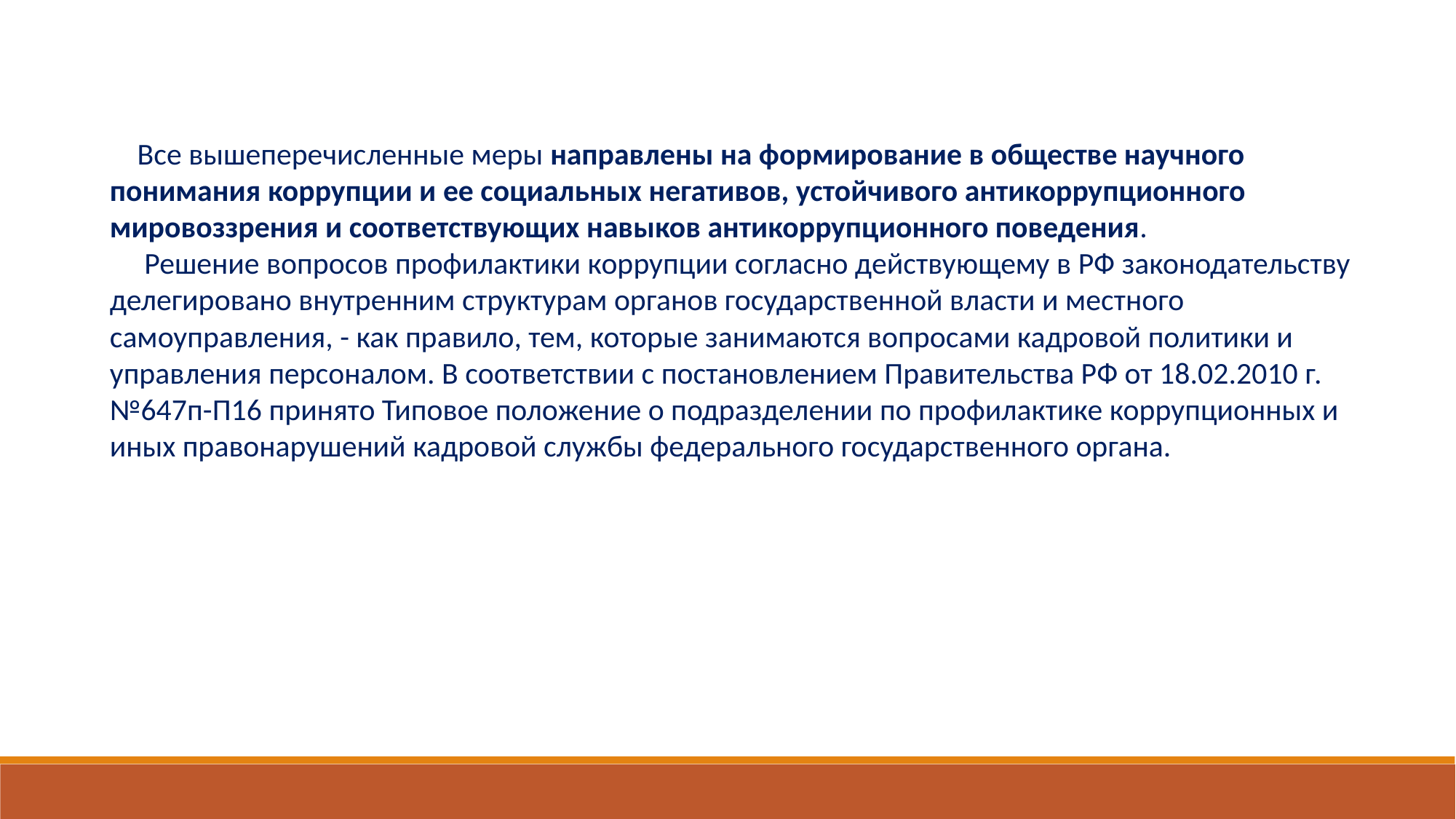

Все вышеперечисленные меры направлены на формирование в обществе научного понимания коррупции и ее социальных негативов, устойчивого антикоррупционного мировоззрения и соответствующих навыков антикоррупционного поведения.
     Решение вопросов профилактики коррупции согласно действующему в РФ законодательству делегировано внутренним структурам органов государственной власти и местного самоуправления, - как правило, тем, которые занимаются вопросами кадровой политики и управления персоналом. В соответствии с постановлением Правительства РФ от 18.02.2010 г. №647п-П16 принято Типовое положение о подразделении по профилактике коррупционных и иных правонарушений кадровой службы федерального государственного органа.